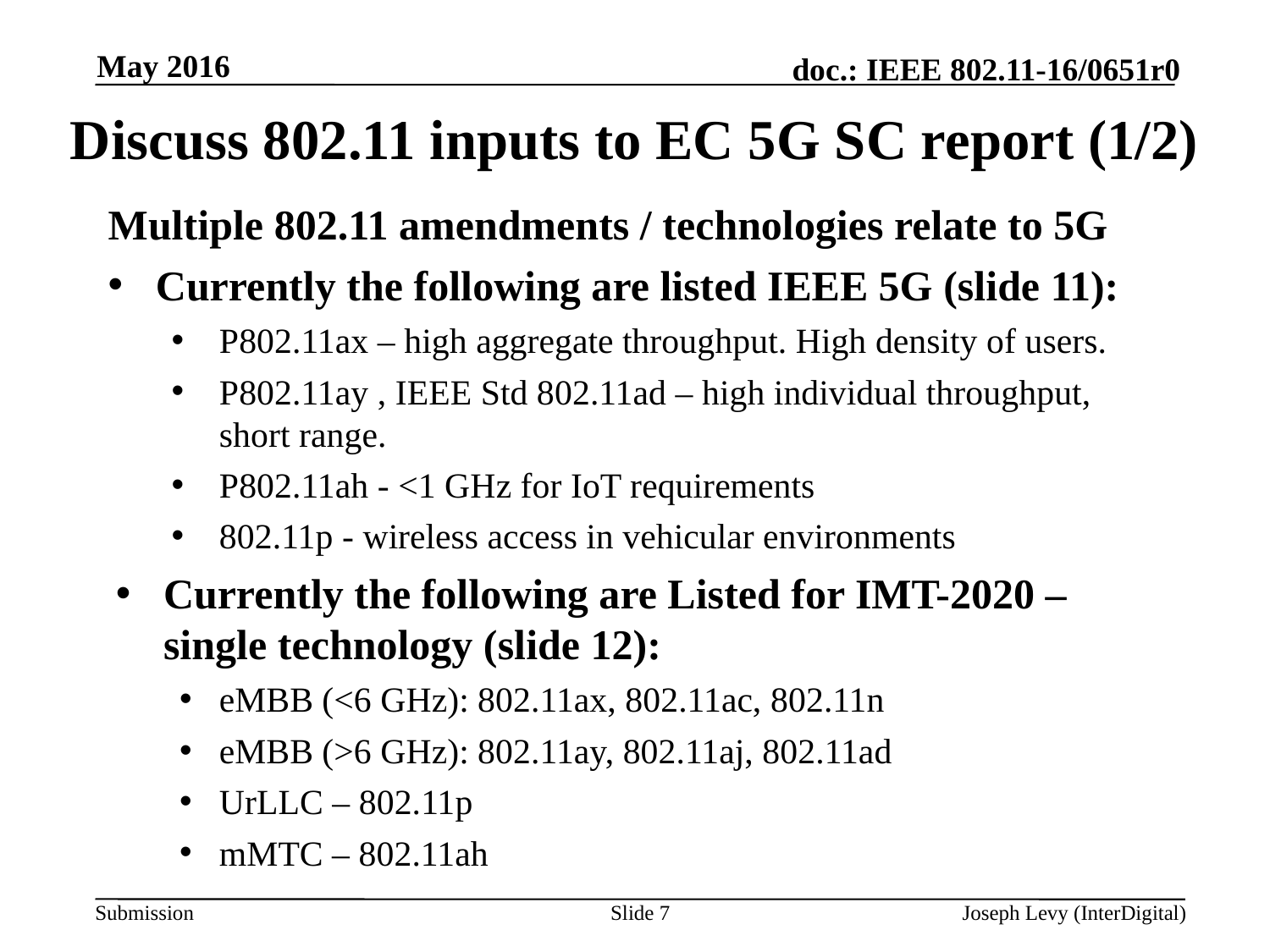

May 2016
# Discuss 802.11 inputs to EC 5G SC report (1/2)
Multiple 802.11 amendments / technologies relate to 5G
Currently the following are listed IEEE 5G (slide 11):
P802.11ax – high aggregate throughput. High density of users.
P802.11ay , IEEE Std 802.11ad – high individual throughput, short range.
P802.11ah - <1 GHz for IoT requirements
802.11p - wireless access in vehicular environments
Currently the following are Listed for IMT-2020 – single technology (slide 12):
eMBB (<6 GHz): 802.11ax, 802.11ac, 802.11n
eMBB (>6 GHz): 802.11ay, 802.11aj, 802.11ad
UrLLC – 802.11p
mMTC – 802.11ah

Slide 7
Joseph Levy (InterDigital)